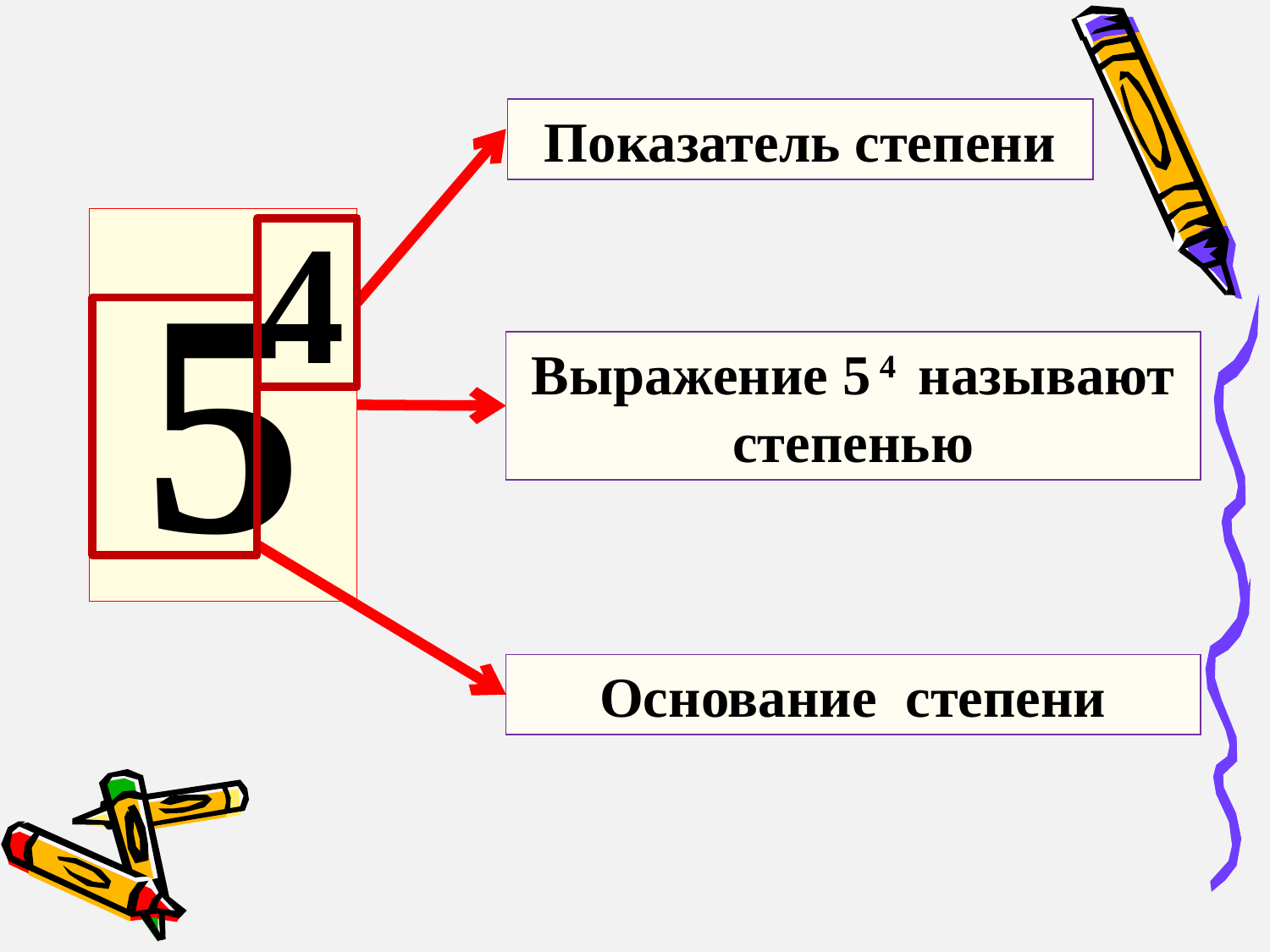

Показатель степени
4
5

Выражение 5 4  называют степенью

Основание  степени